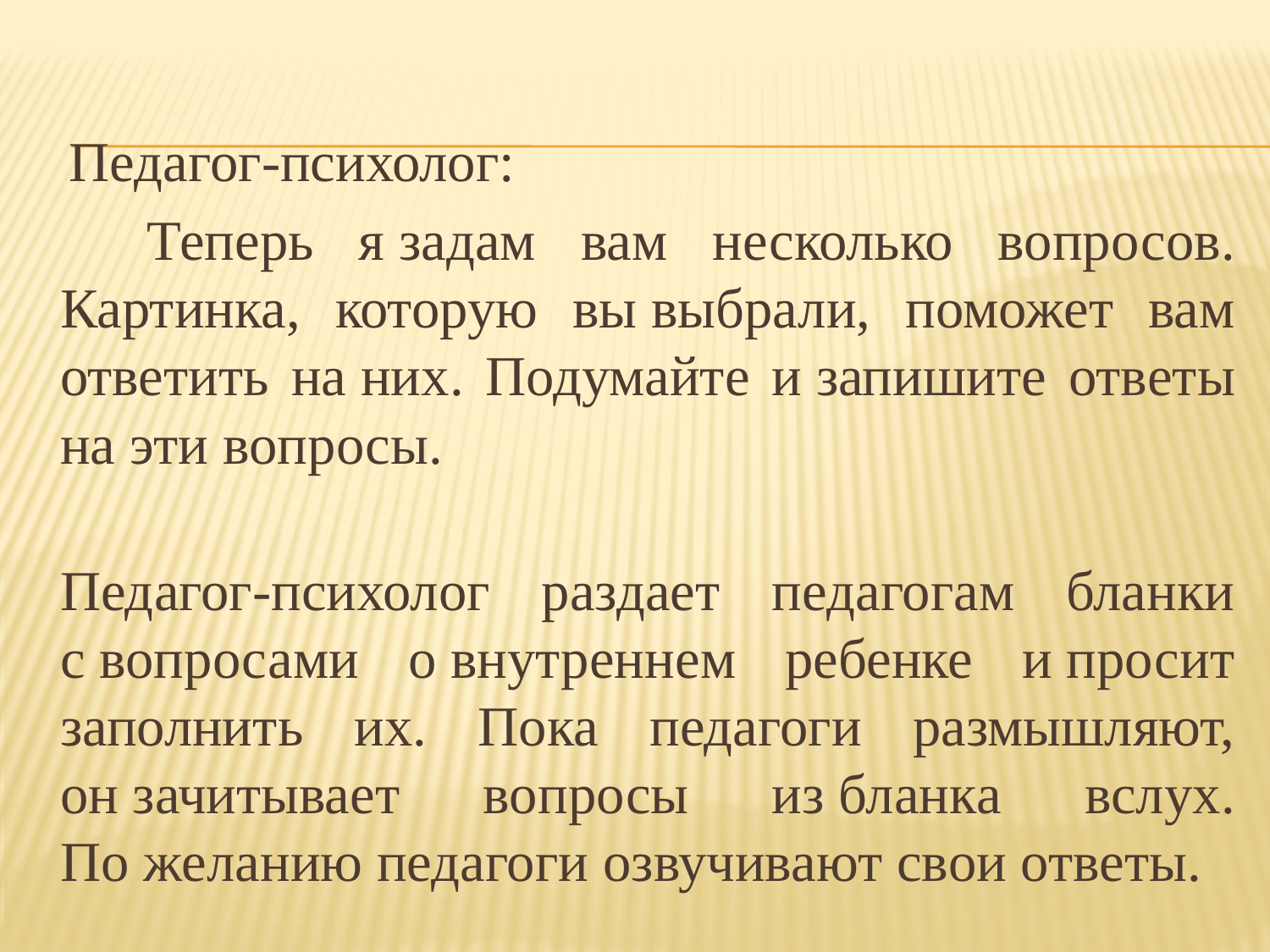

Педагог-психолог:
   Теперь я задам вам несколько вопросов. Картинка, которую вы выбрали, поможет вам ответить на них. Подумайте и запишите ответы на эти вопросы.
Педагог-психолог раздает педагогам бланки с вопросами о внутреннем ребенке и просит заполнить их. Пока педагоги размышляют, он зачитывает вопросы из бланка вслух. По желанию педагоги озвучивают свои ответы.